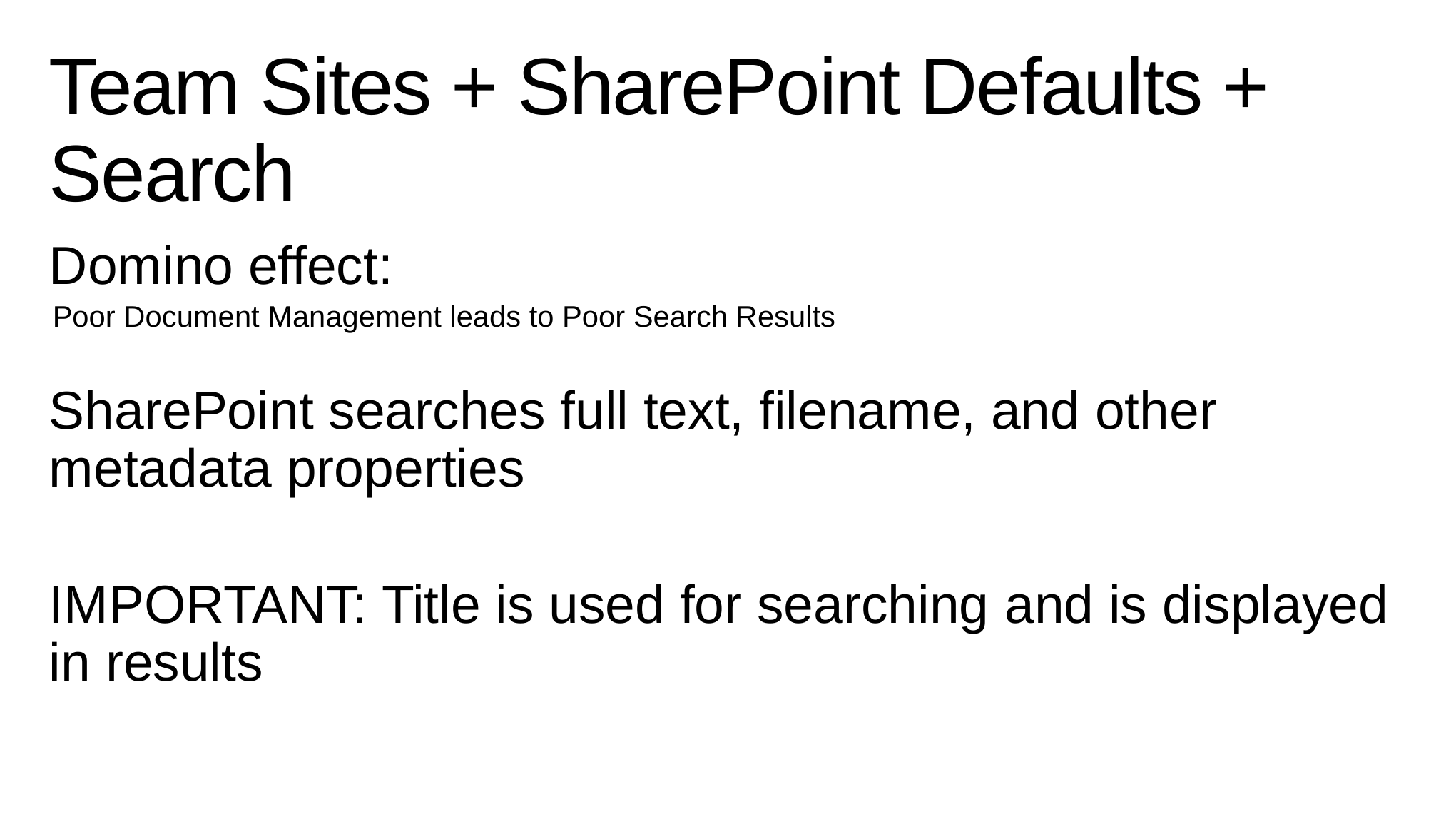

# Team Sites + SharePoint Defaults + Search
Domino effect:
Poor Document Management leads to Poor Search Results

SharePoint searches full text, filename, and other metadata properties

IMPORTANT: Title is used for searching and is displayed in results